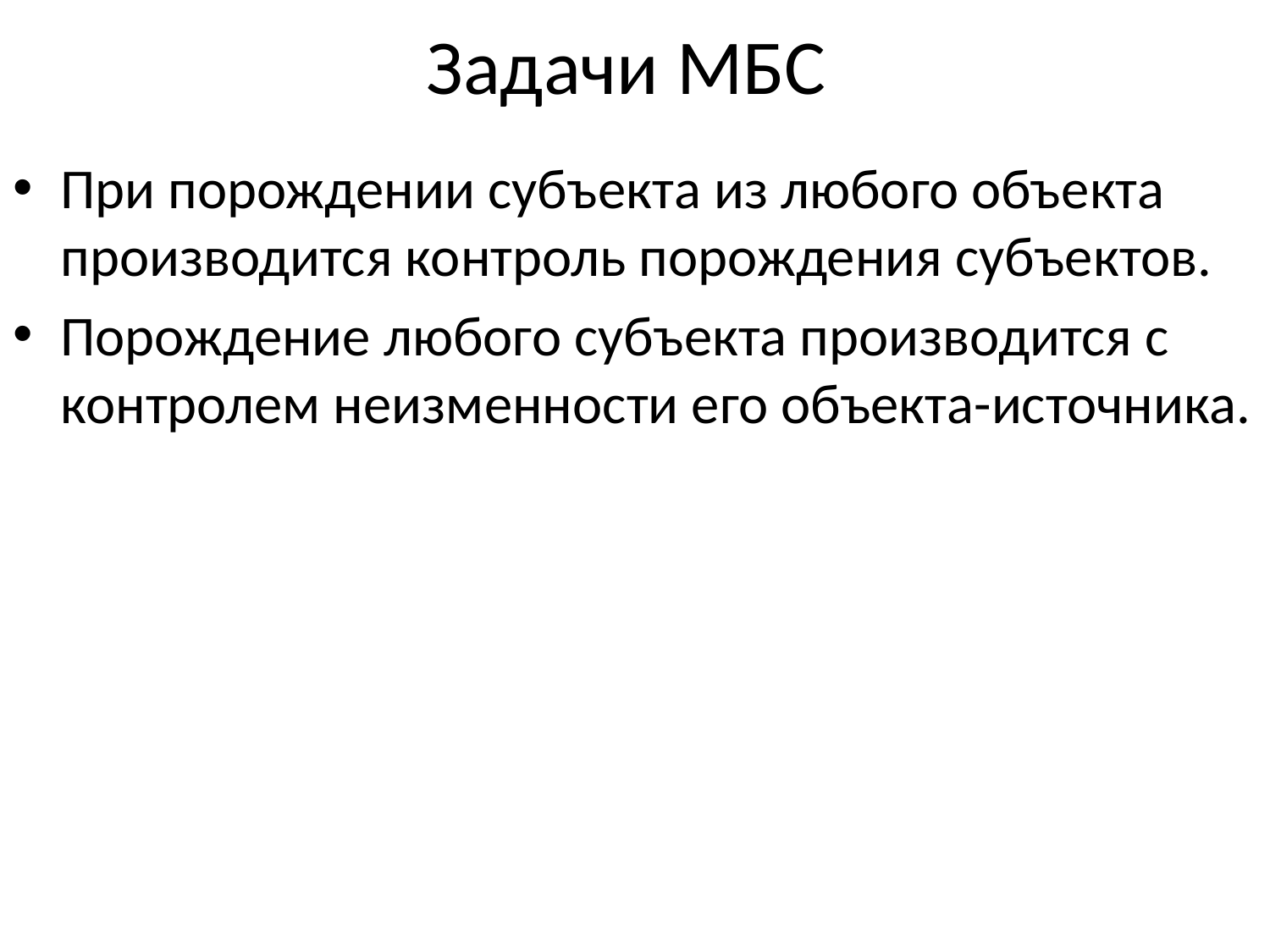

# Задачи МБС
При порождении субъекта из любого объекта производится контроль порождения субъектов.
Порождение любого субъекта производится с контролем неизменности его объекта-источника.